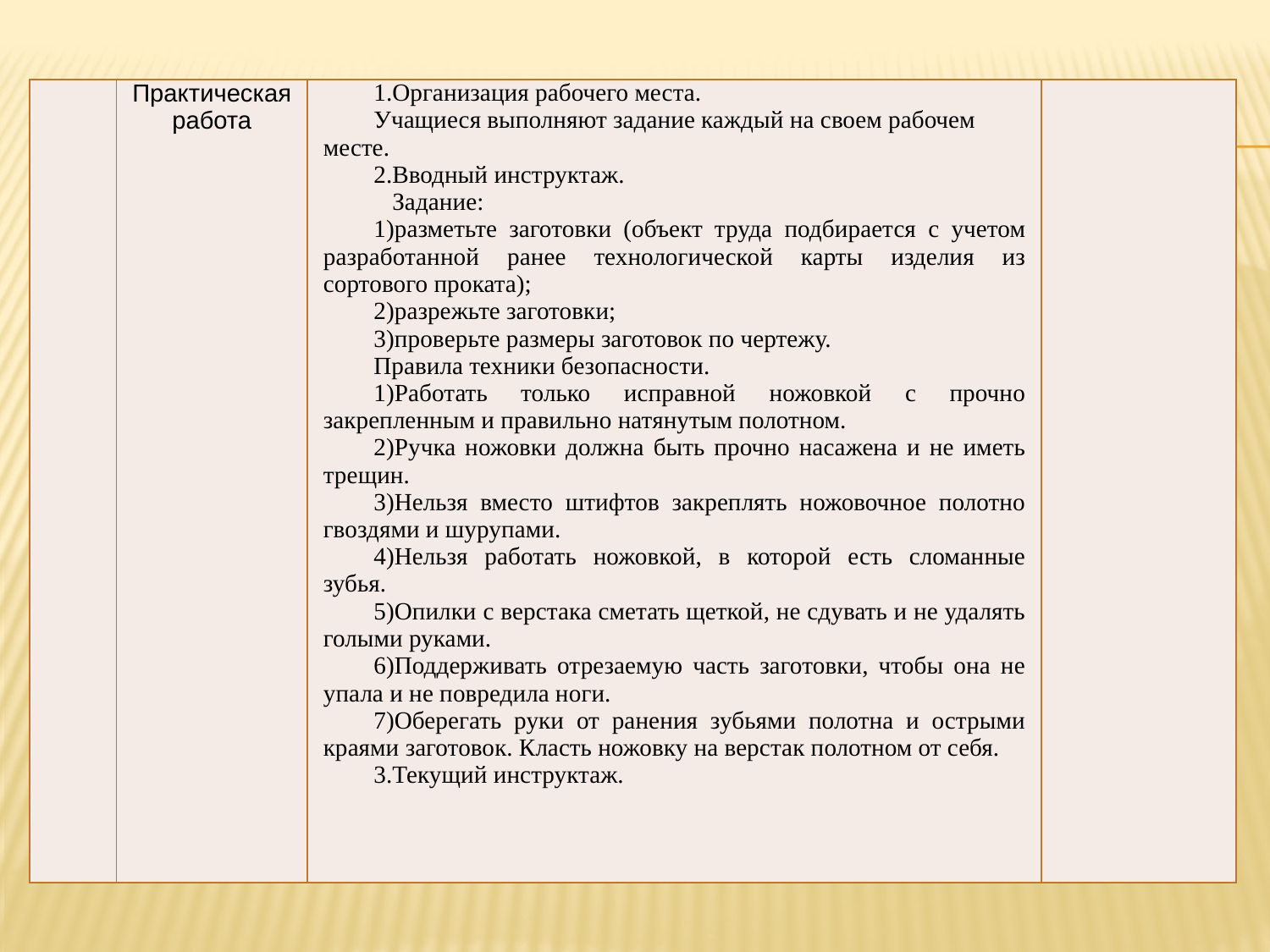

#
|  | Практическая работа | 1.Организация рабочего места. Учащиеся выполняют задание каждый на своем рабочем месте. 2.Вводный инструктаж. Задание: 1)разметьте заготовки (объект труда подбирается с учетом разработанной ранее технологической карты изделия из сортового проката); 2)разрежьте заготовки; 3)проверьте размеры заготовок по чертежу. Правила техники безопасности. 1)Работать только исправной ножовкой с прочно закрепленным и правильно натянутым полотном. 2)Ручка ножовки должна быть прочно насажена и не иметь трещин. 3)Нельзя вместо штифтов закреплять ножовочное полотно гвоздями и шурупами. 4)Нельзя работать ножовкой, в которой есть сломанные зубья. 5)Опилки с верстака сметать щеткой, не сдувать и не удалять голыми руками. 6)Поддерживать отрезаемую часть заготовки, чтобы она не упала и не повредила ноги. 7)Оберегать руки от ранения зубьями полотна и острыми краями заготовок. Класть ножовку на верстак полотном от себя. 3.Текущий инструктаж. |  |
| --- | --- | --- | --- |